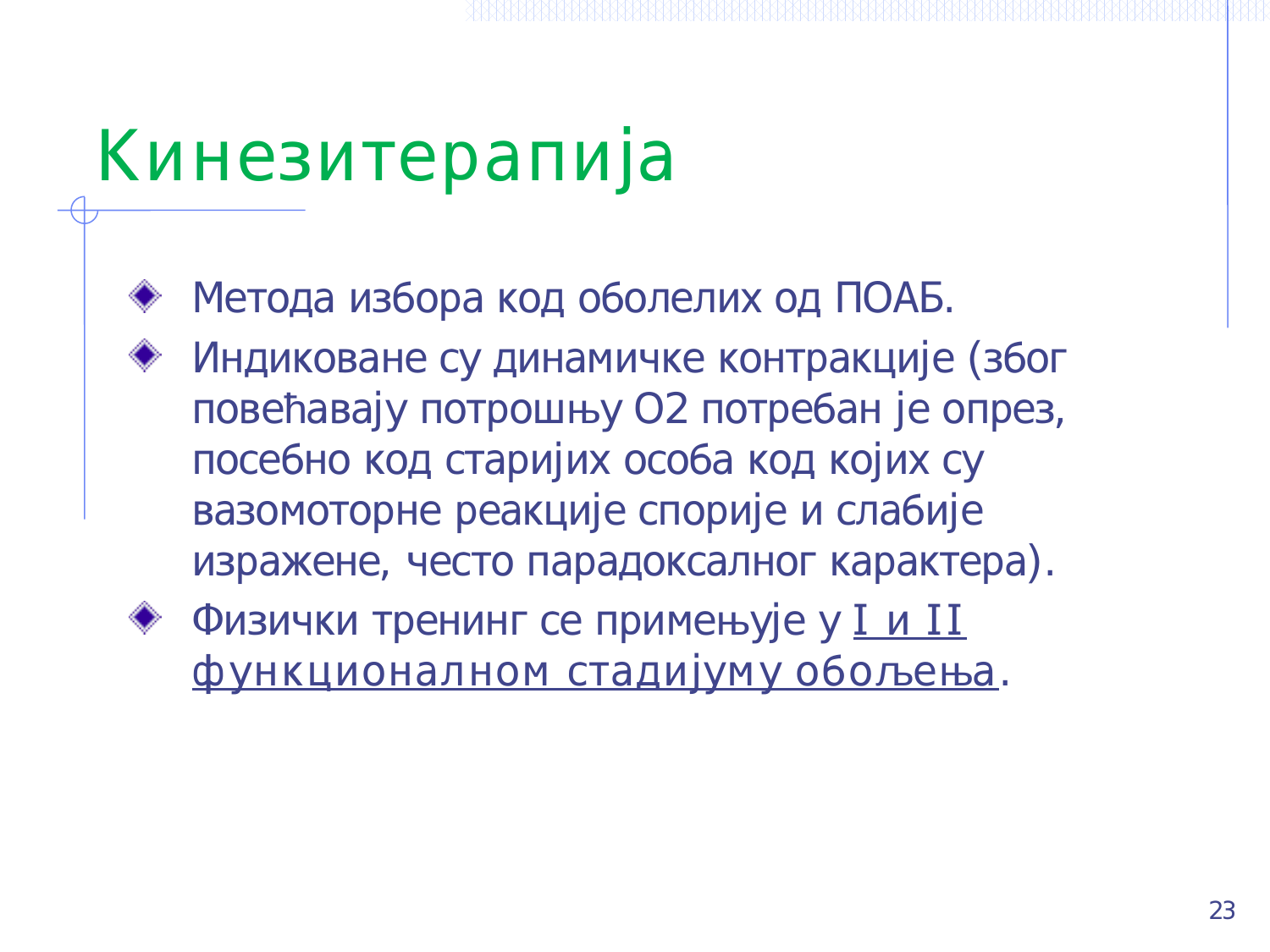

# Кинезитерапија
Метода избора код оболелих од ПОАБ.
Индиковане су динамичке контракције (због повећавају потрошњу О2 потребан је опрез, посебно код старијих особа код којих су вазомоторне реакције спорије и слабије изражене, често парадоксалног карактера).
Физички тренинг се примењује у I и II функционалном стадијуму обољења.
23